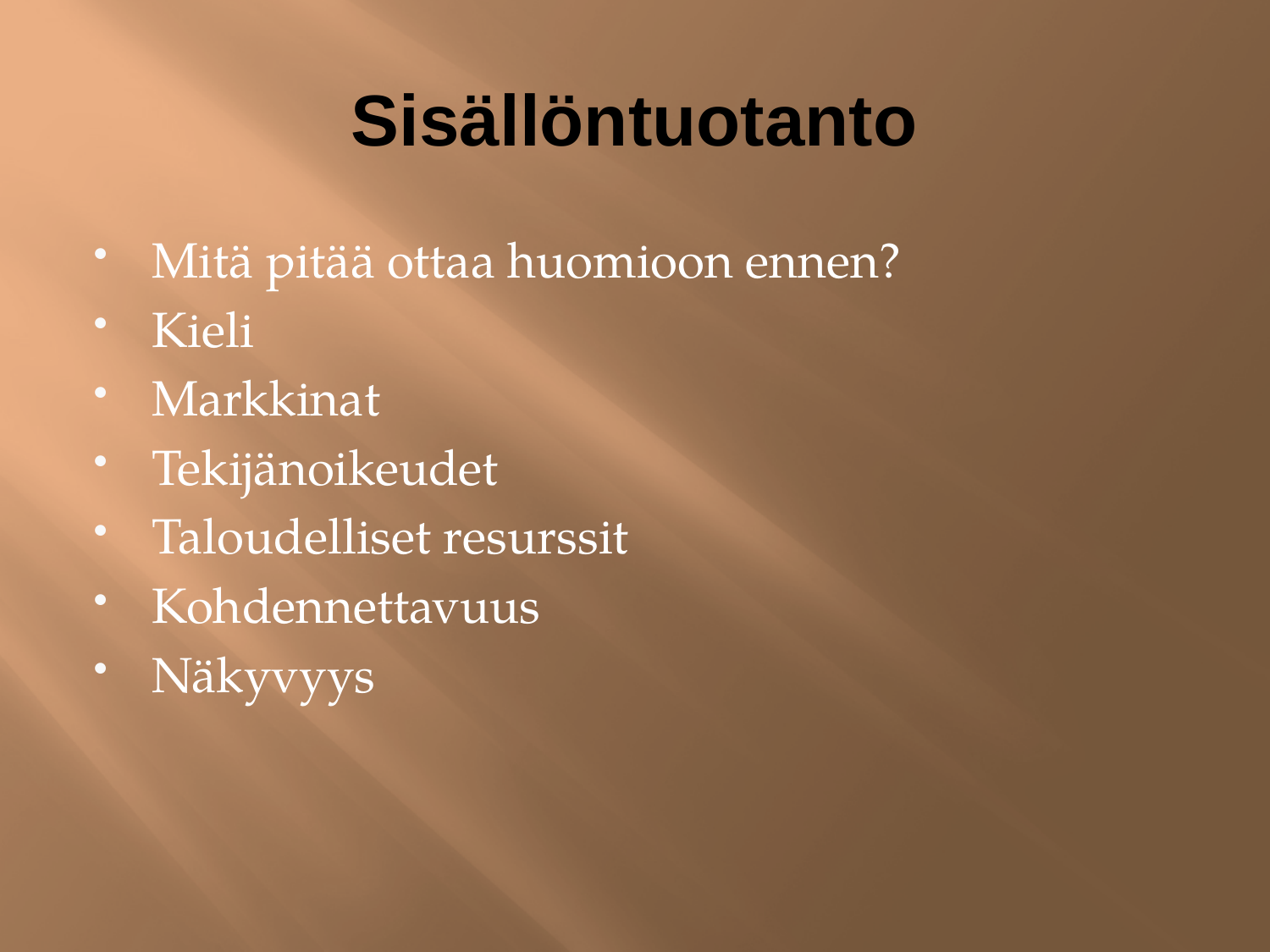

# Sisällöntuotanto
Mitä pitää ottaa huomioon ennen?
Kieli
Markkinat
Tekijänoikeudet
Taloudelliset resurssit
Kohdennettavuus
Näkyvyys